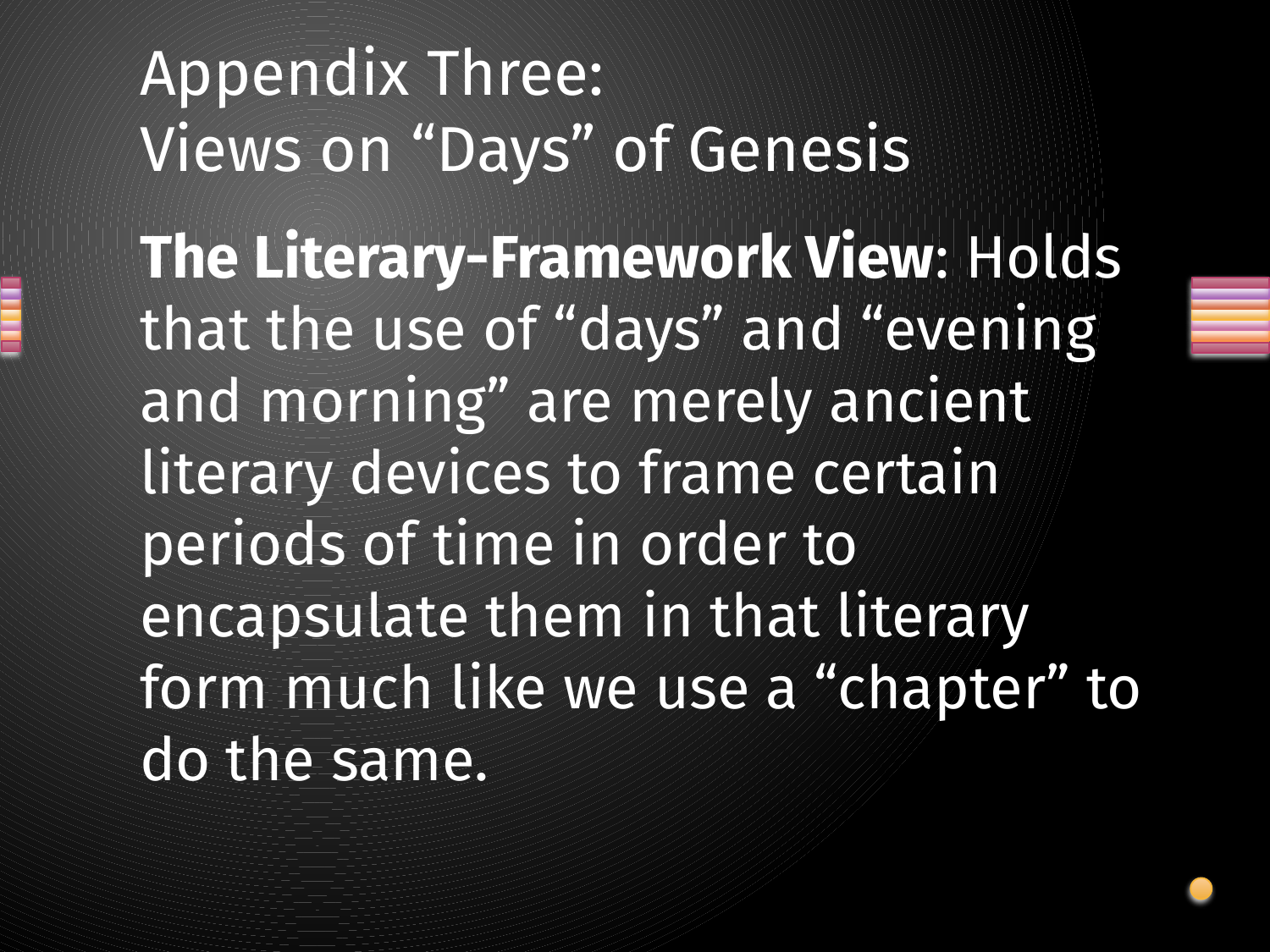

# Appendix Three: Views on “Days” of Genesis

The Literary-Framework View: Holds that the use of “days” and “evening and morning” are merely ancient literary devices to frame certain periods of time in order to encapsulate them in that literary form much like we use a “chapter” to do the same.